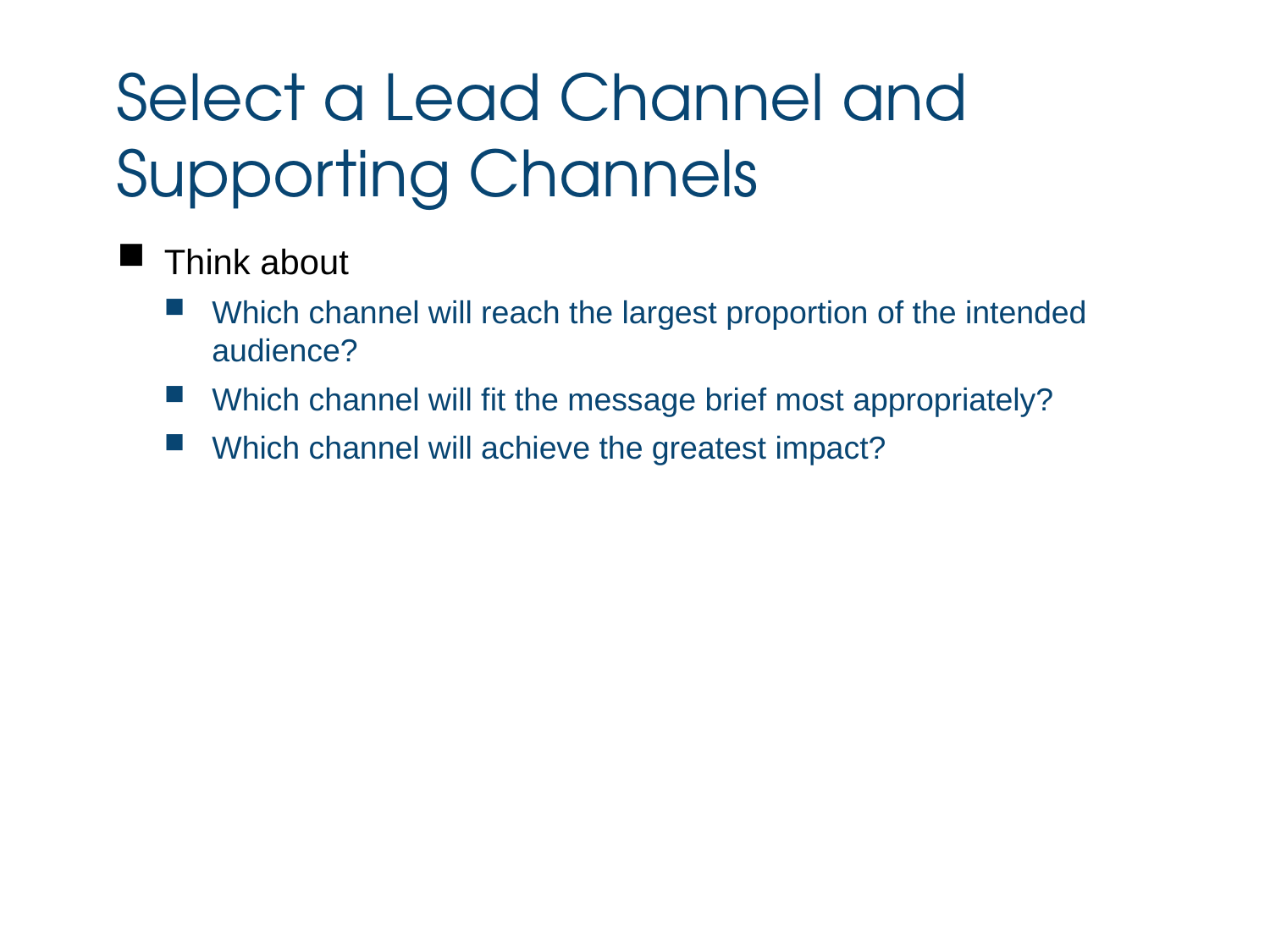

# Select a Lead Channel and Supporting Channels
Think about
Which channel will reach the largest proportion of the intended audience?
Which channel will fit the message brief most appropriately?
Which channel will achieve the greatest impact?